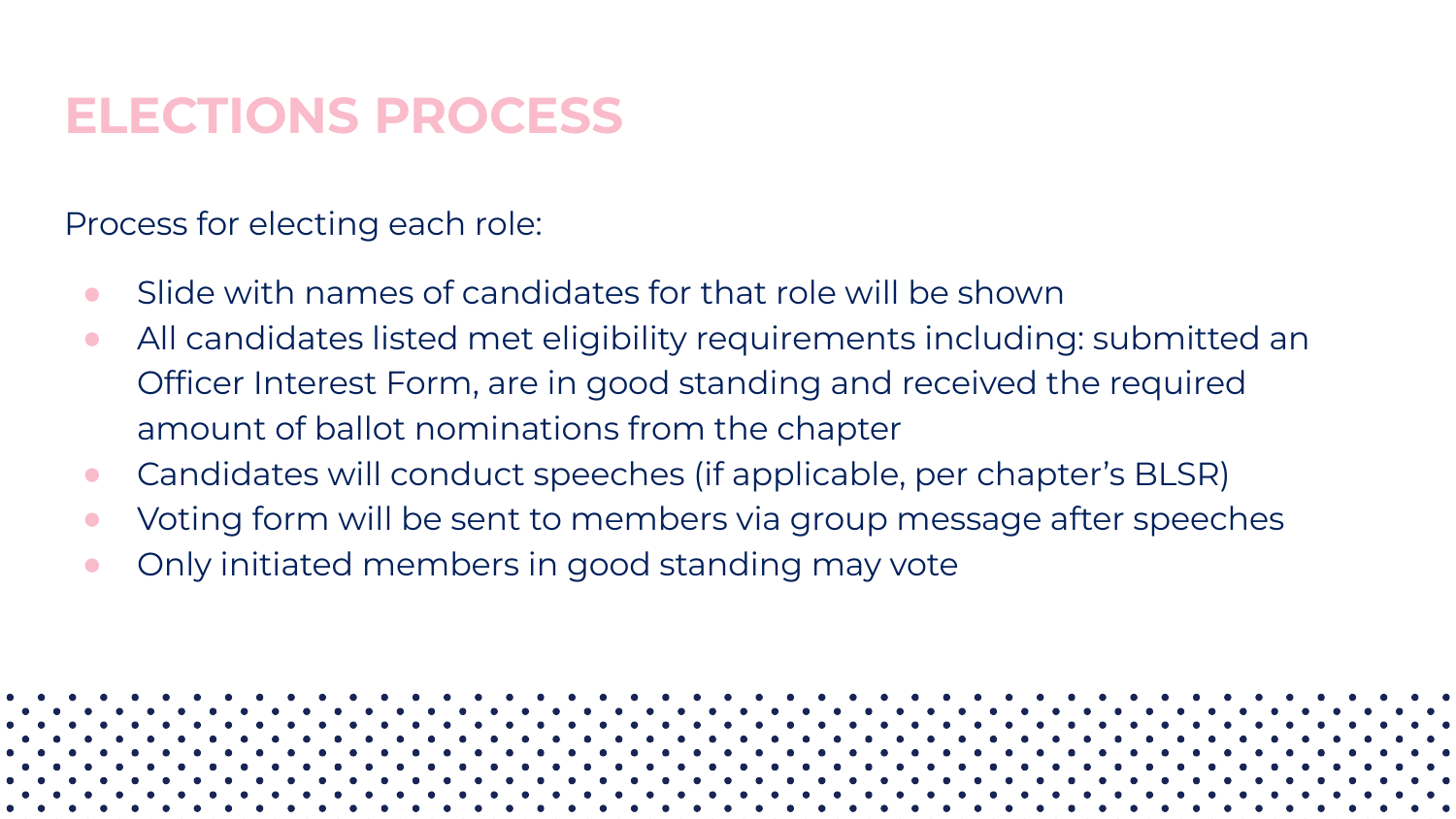

# ELECTIONS PROCESS
Process for electing each role:
Slide with names of candidates for that role will be shown
All candidates listed met eligibility requirements including: submitted an Officer Interest Form, are in good standing and received the required amount of ballot nominations from the chapter
Candidates will conduct speeches (if applicable, per chapter’s BLSR)
Voting form will be sent to members via group message after speeches
Only initiated members in good standing may vote